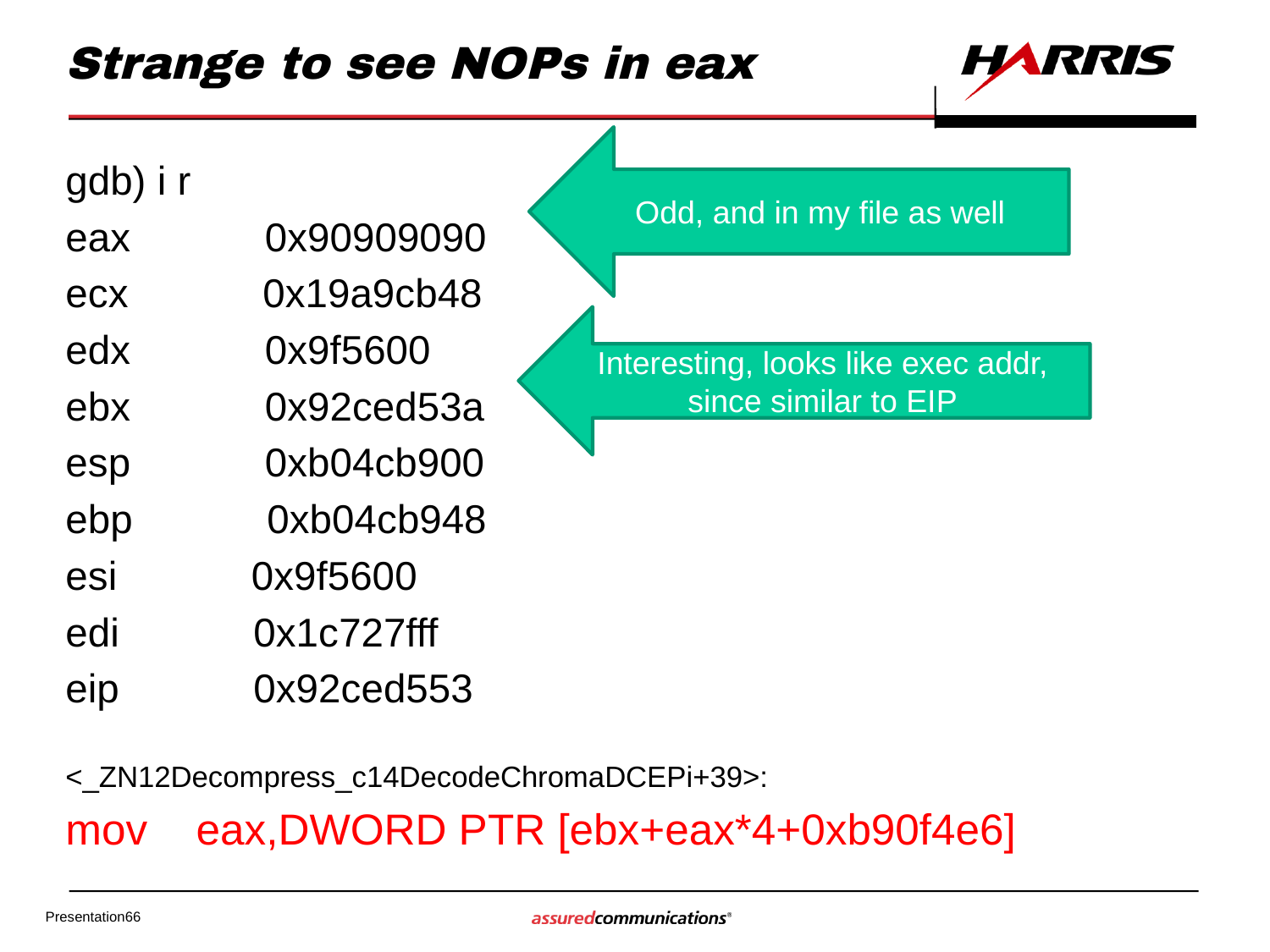

# Strange to see NOPs in eax
Odd, and in my file as well
gdb) i r
eax            0x90909090
ecx            0x19a9cb48
edx            0x9f5600
ebx            0x92ced53a
esp            0xb04cb900
ebp            0xb04cb948
esi            0x9f5600
edi            0x1c727fff
eip            0x92ced553

<_ZN12Decompress_c14DecodeChromaDCEPi+39>:
mov    eax,DWORD PTR [ebx+eax*4+0xb90f4e6]
Interesting, looks like exec addr, since similar to EIP